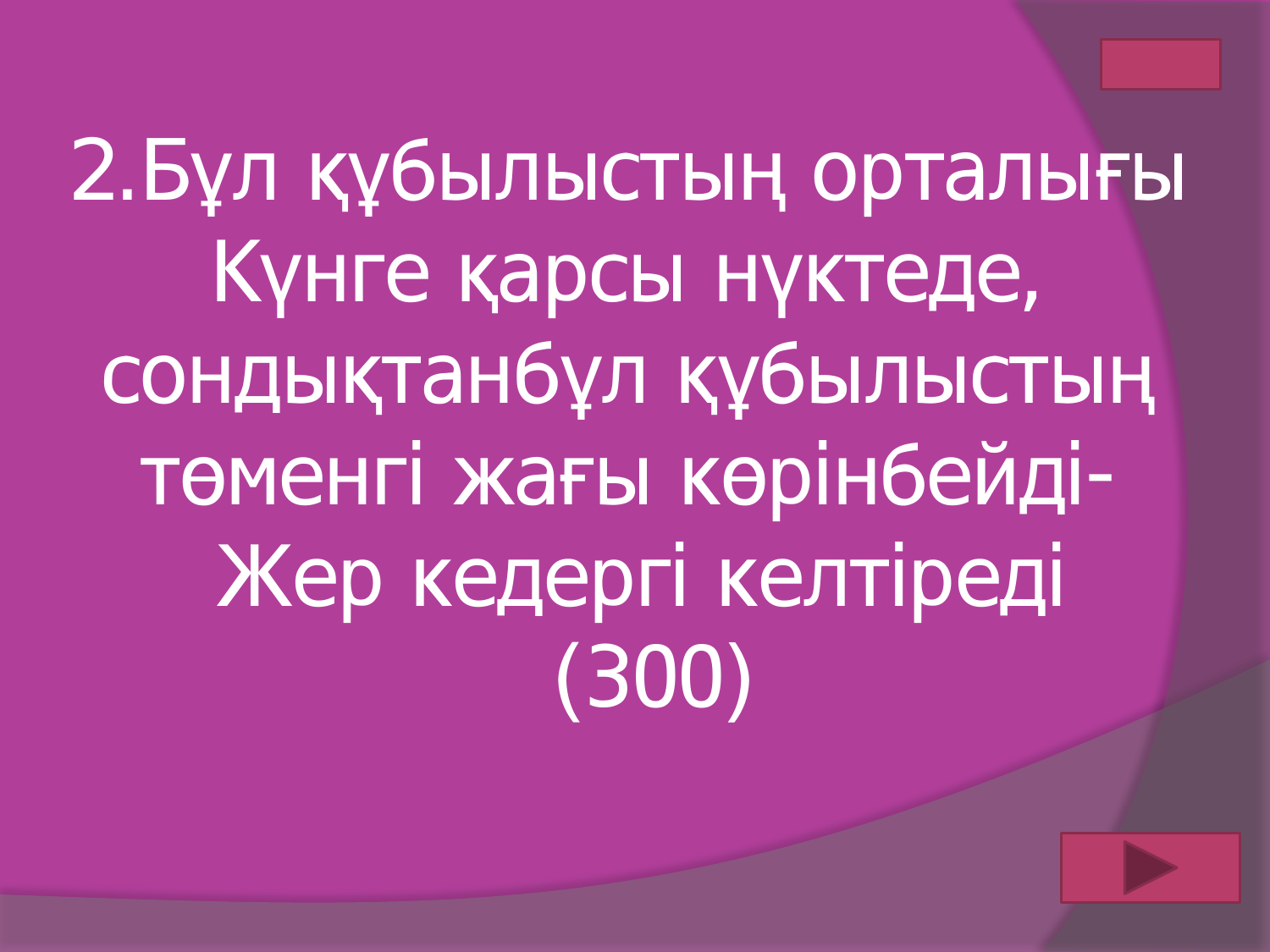

2.Бұл құбылыстың орталығы
Күнге қарсы нүктеде,
сондықтанбұл құбылыстың
төменгі жағы көрінбейді-
Жер кедергі келтіреді
 (300)